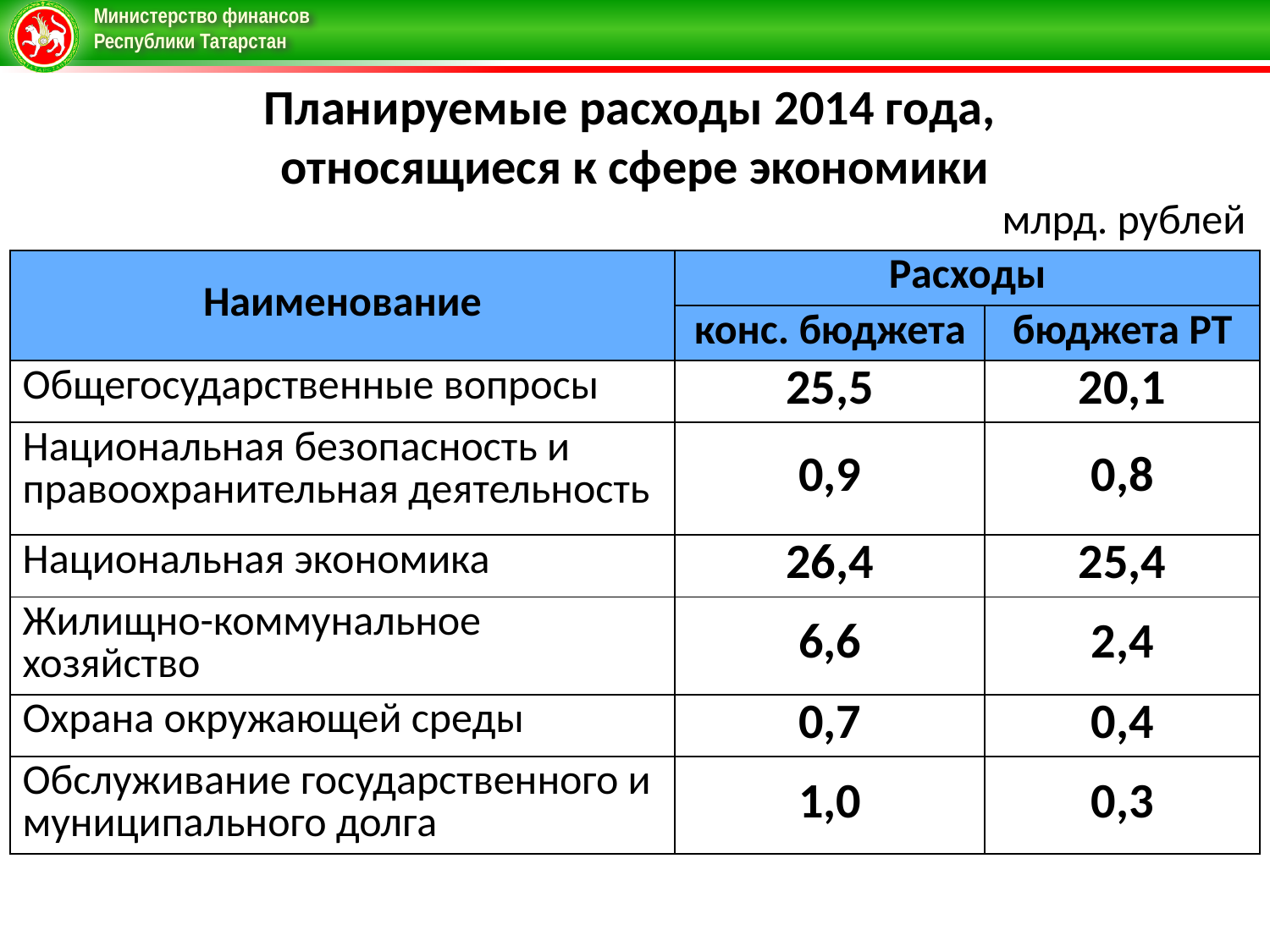

Планируемые расходы 2014 года,
относящиеся к сфере экономики
млрд. рублей
| Наименование | Расходы |  |
| --- | --- | --- |
|  | конс. бюджета | бюджета РТ |
| Общегосударственные вопросы | 25,5 | 20,1 |
| Национальная безопасность и правоохранительная деятельность | 0,9 | 0,8 |
| Национальная экономика | 26,4 | 25,4 |
| Жилищно-коммунальное хозяйство | 6,6 | 2,4 |
| Охрана окружающей среды | 0,7 | 0,4 |
| Обслуживание государственного и муниципального долга | 1,0 | 0,3 |